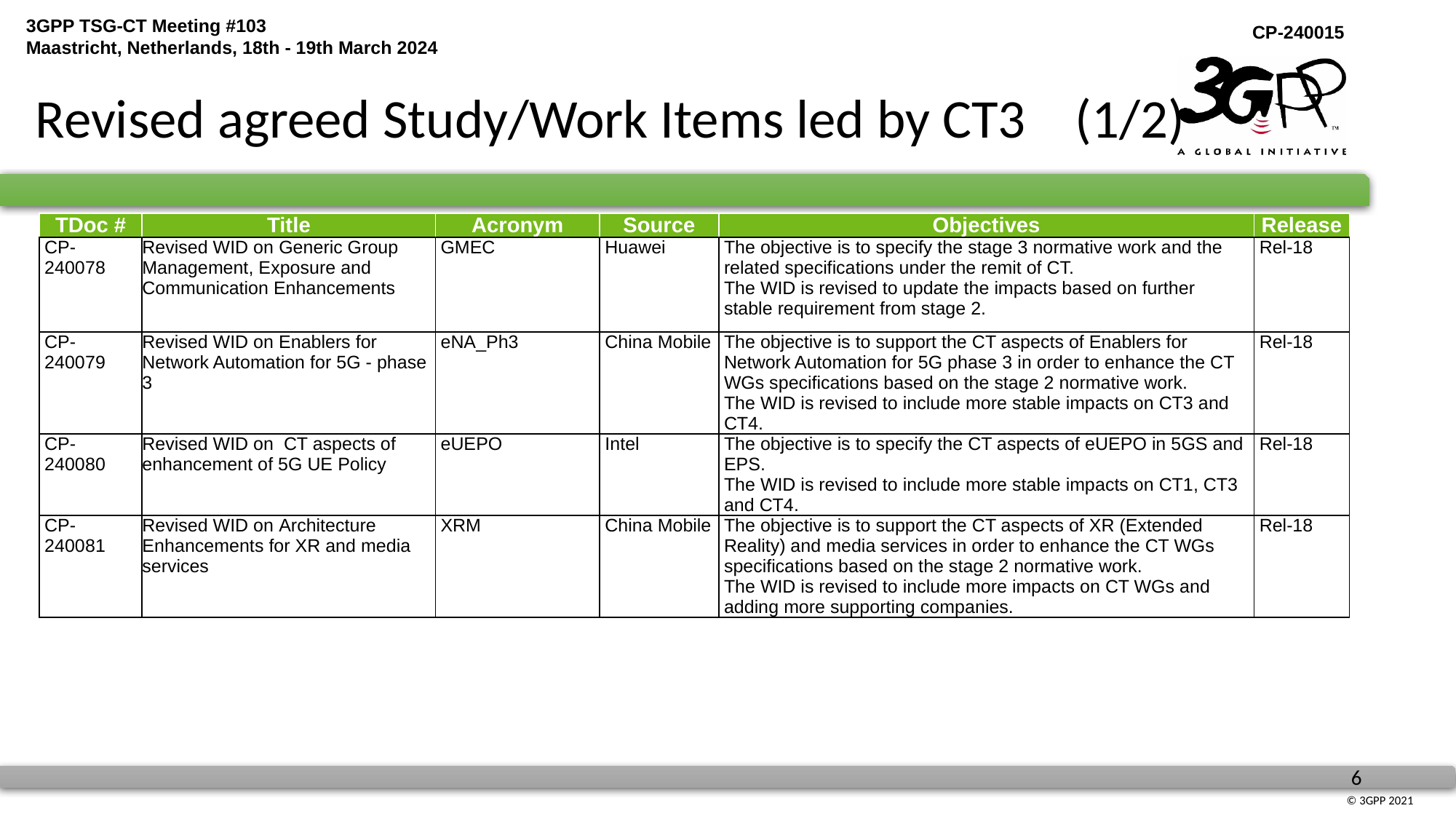

# Revised agreed Study/Work Items led by CT3    (1/2)
| TDoc # | Title | Acronym | Source | Objectives | Release |
| --- | --- | --- | --- | --- | --- |
| CP-240078 | Revised WID on Generic Group Management, Exposure and Communication Enhancements | GMEC | Huawei | The objective is to specify the stage 3 normative work and the related specifications under the remit of CT. The WID is revised to update the impacts based on further stable requirement from stage 2. | Rel-18 |
| CP-240079 | Revised WID on Enablers for Network Automation for 5G - phase 3 | eNA\_Ph3 | China Mobile | The objective is to support the CT aspects of Enablers for Network Automation for 5G phase 3 in order to enhance the CT WGs specifications based on the stage 2 normative work. The WID is revised to include more stable impacts on CT3 and CT4. | Rel-18 |
| CP-240080 | Revised WID on CT aspects of enhancement of 5G UE Policy | eUEPO | Intel | The objective is to specify the CT aspects of eUEPO in 5GS and EPS. The WID is revised to include more stable impacts on CT1, CT3 and CT4. | Rel-18 |
| CP-240081 | Revised WID on Architecture Enhancements for XR and media services | XRM | China Mobile | The objective is to support the CT aspects of XR (Extended Reality) and media services in order to enhance the CT WGs specifications based on the stage 2 normative work. The WID is revised to include more impacts on CT WGs and adding more supporting companies. | Rel-18 |